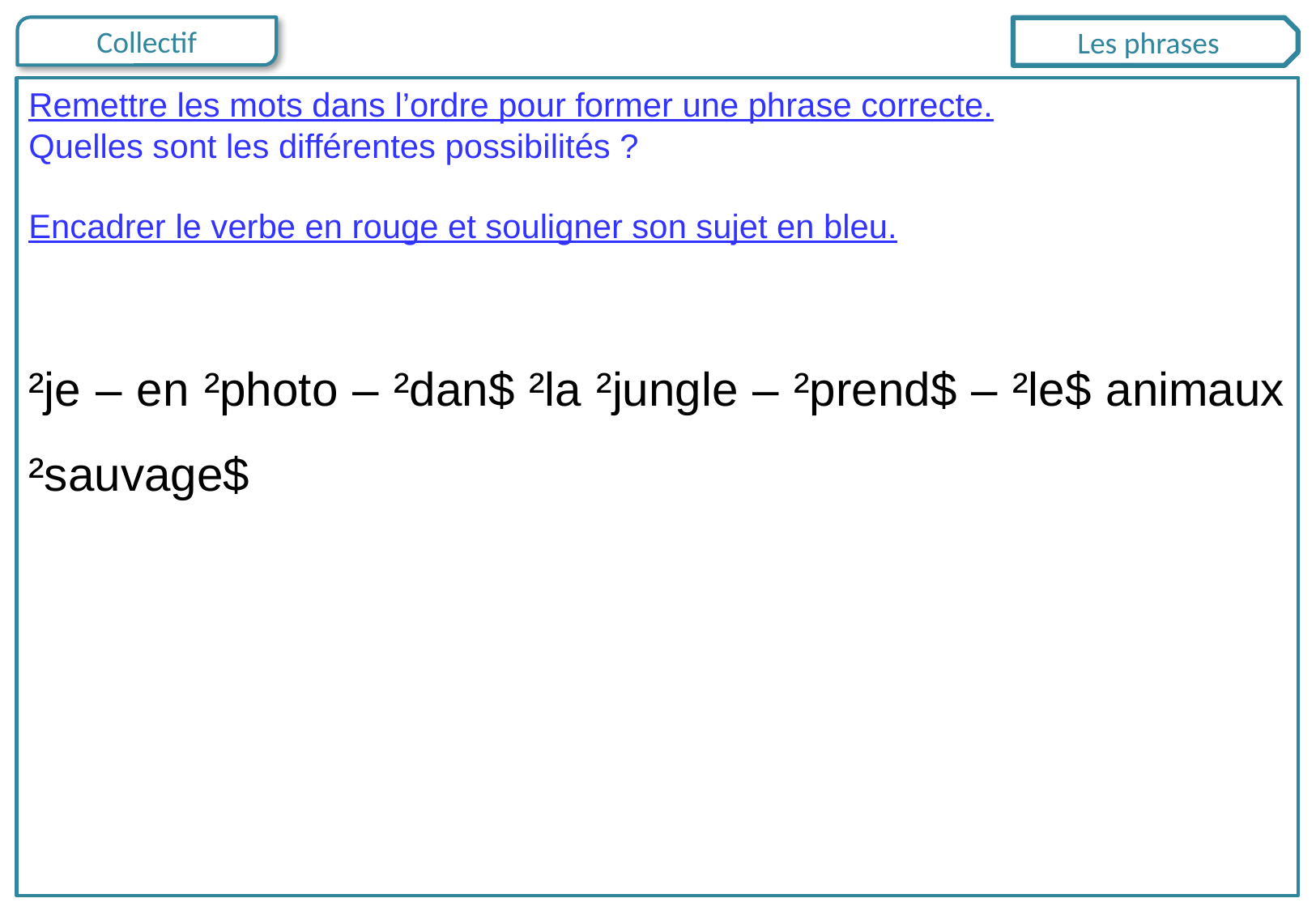

Les phrases
Remettre les mots dans l’ordre pour former une phrase correcte.
Quelles sont les différentes possibilités ?

Encadrer le verbe en rouge et souligner son sujet en bleu.

²je – en ²photo – ²dan$ ²la ²jungle – ²prend$ – ²le$ animaux ²sauvage$